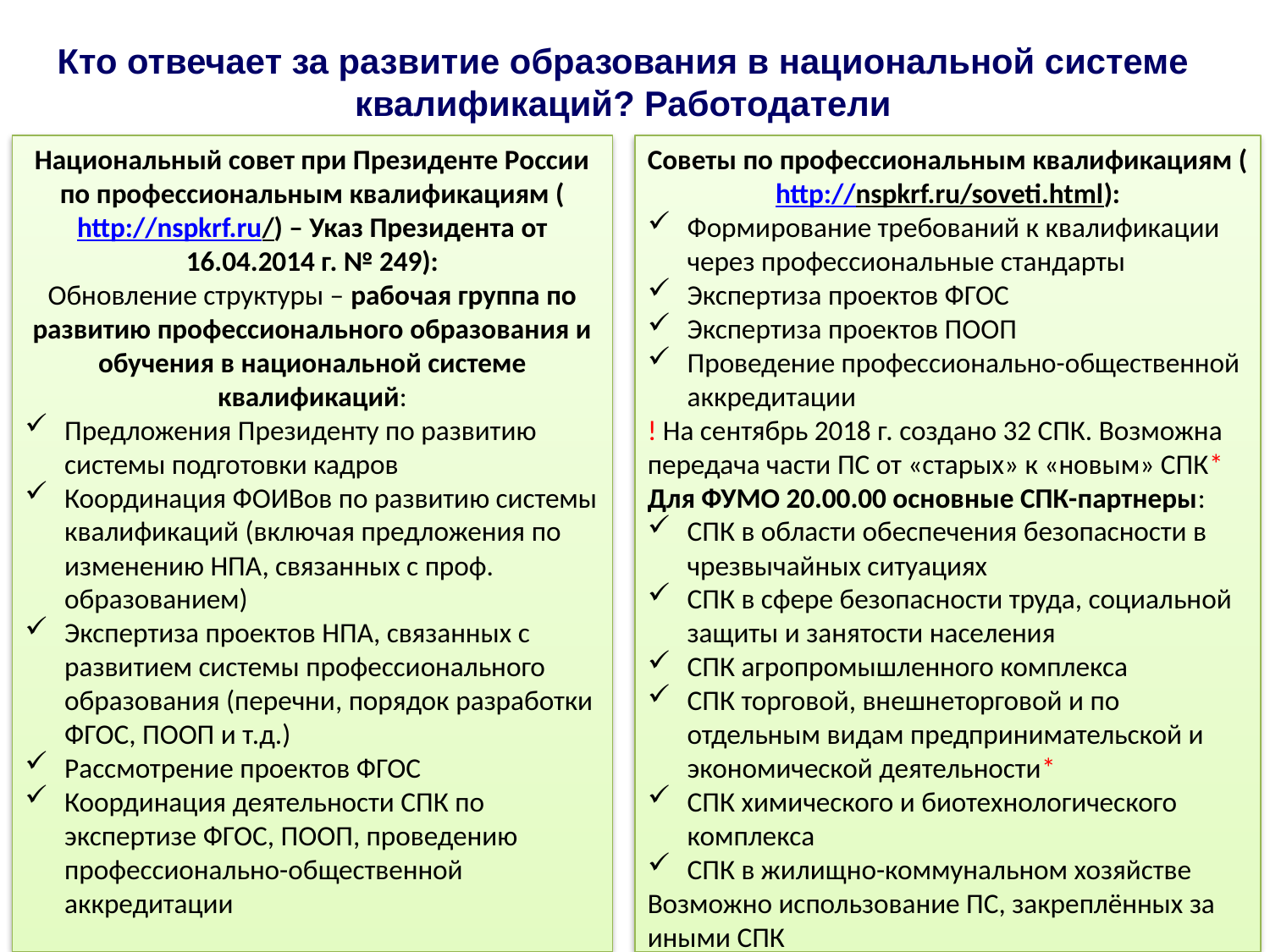

# Кто отвечает за развитие образования в национальной системе квалификаций? Работодатели
Национальный совет при Президенте России по профессиональным квалификациям (http://nspkrf.ru/) – Указ Президента от 16.04.2014 г. № 249):
Обновление структуры – рабочая группа по развитию профессионального образования и обучения в национальной системе квалификаций:
Предложения Президенту по развитию системы подготовки кадров
Координация ФОИВов по развитию системы квалификаций (включая предложения по изменению НПА, связанных с проф. образованием)
Экспертиза проектов НПА, связанных с развитием системы профессионального образования (перечни, порядок разработки ФГОС, ПООП и т.д.)
Рассмотрение проектов ФГОС
Координация деятельности СПК по экспертизе ФГОС, ПООП, проведению профессионально-общественной аккредитации

Советы по профессиональным квалификациям (http://nspkrf.ru/soveti.html):
Формирование требований к квалификации через профессиональные стандарты
Экспертиза проектов ФГОС
Экспертиза проектов ПООП
Проведение профессионально-общественной аккредитации
! На сентябрь 2018 г. создано 32 СПК. Возможна передача части ПС от «старых» к «новым» СПК*
Для ФУМО 20.00.00 основные СПК-партнеры:
СПК в области обеспечения безопасности в чрезвычайных ситуациях
СПК в сфере безопасности труда, социальной защиты и занятости населения
СПК агропромышленного комплекса
СПК торговой, внешнеторговой и по отдельным видам предпринимательской и экономической деятельности*
СПК химического и биотехнологического комплекса
СПК в жилищно-коммунальном хозяйстве
Возможно использование ПС, закреплённых за иными СПК

2